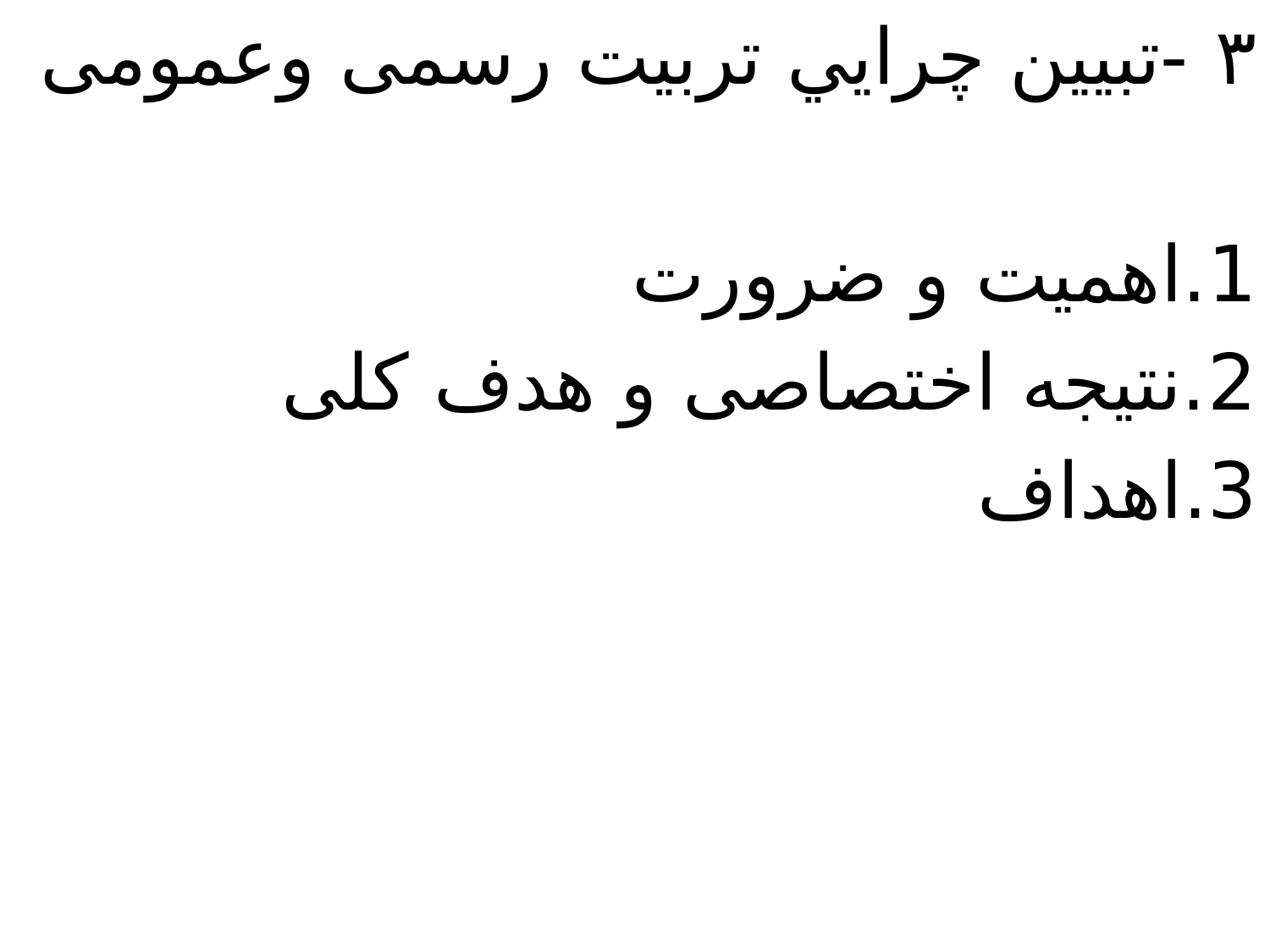

٣ -تبيين چرايي تربيت رسمی وعمومی

1.اهميت و ضرورت
2.نتيجه اختصاصی و هدف کلی
3.اهداف